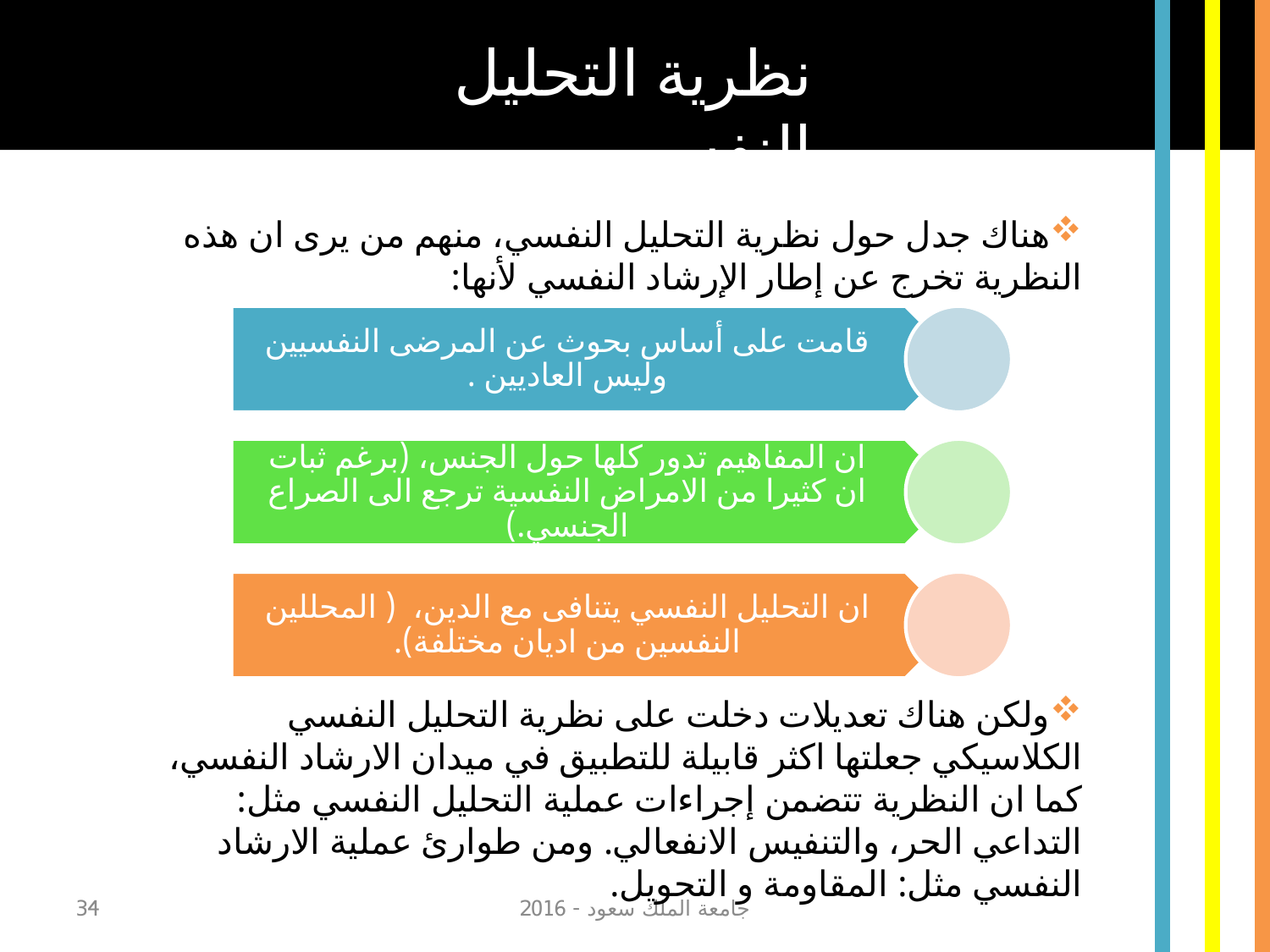

نظرية التحليل النفسي
هناك جدل حول نظرية التحليل النفسي، منهم من يرى ان هذه النظرية تخرج عن إطار الإرشاد النفسي لأنها:
قامت على أساس بحوث عن المرضى النفسيين وليس العاديين .
ان المفاهيم تدور كلها حول الجنس، (برغم ثبات ان كثيرا من الامراض النفسية ترجع الى الصراع الجنسي.)
ان التحليل النفسي يتنافى مع الدين،  ( المحللين النفسين من اديان مختلفة).
ولكن هناك تعديلات دخلت على نظرية التحليل النفسي الكلاسيكي جعلتها اكثر قابيلة للتطبيق في ميدان الارشاد النفسي، كما ان النظرية تتضمن إجراءات عملية التحليل النفسي مثل: التداعي الحر، والتنفيس الانفعالي. ومن طوارئ عملية الارشاد النفسي مثل: المقاومة و التحويل.

34
جامعة الملك سعود - 2016